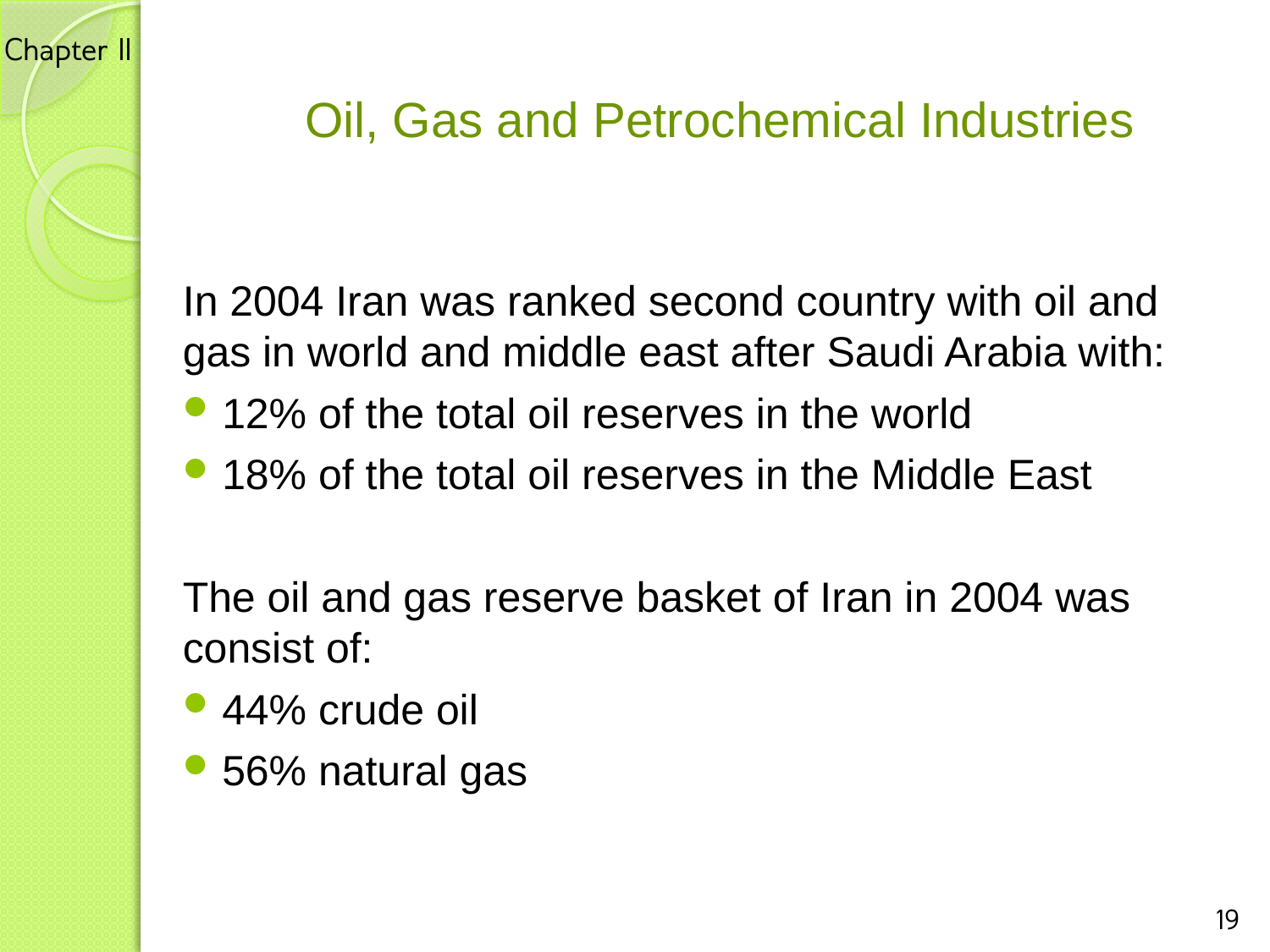

Chapter II
# Oil, Gas and Petrochemical Industries
In 2004 Iran was ranked second country with oil and gas in world and middle east after Saudi Arabia with:
12% of the total oil reserves in the world
18% of the total oil reserves in the Middle East

The oil and gas reserve basket of Iran in 2004 was consist of:
44% crude oil
56% natural gas
19